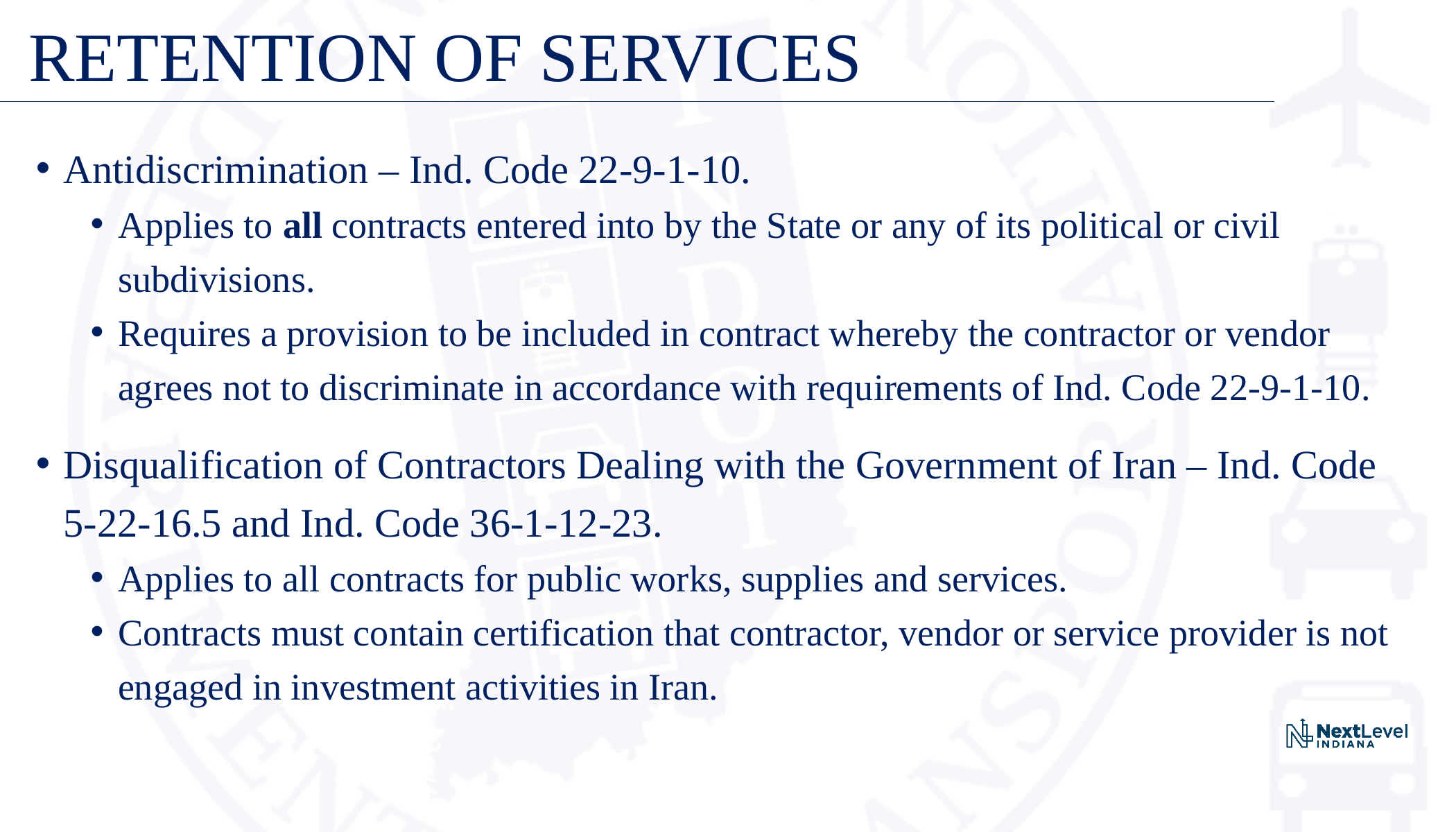

# RETENTION OF SERVICES

Antidiscrimination – Ind. Code 22-9-1-10.
Applies to all contracts entered into by the State or any of its political or civil subdivisions.
Requires a provision to be included in contract whereby the contractor or vendor agrees not to discriminate in accordance with requirements of Ind. Code 22-9-1-10.

Disqualification of Contractors Dealing with the Government of Iran – Ind. Code 5-22-16.5 and Ind. Code 36-1-12-23.
Applies to all contracts for public works, supplies and services.
Contracts must contain certification that contractor, vendor or service provider is not engaged in investment activities in Iran.